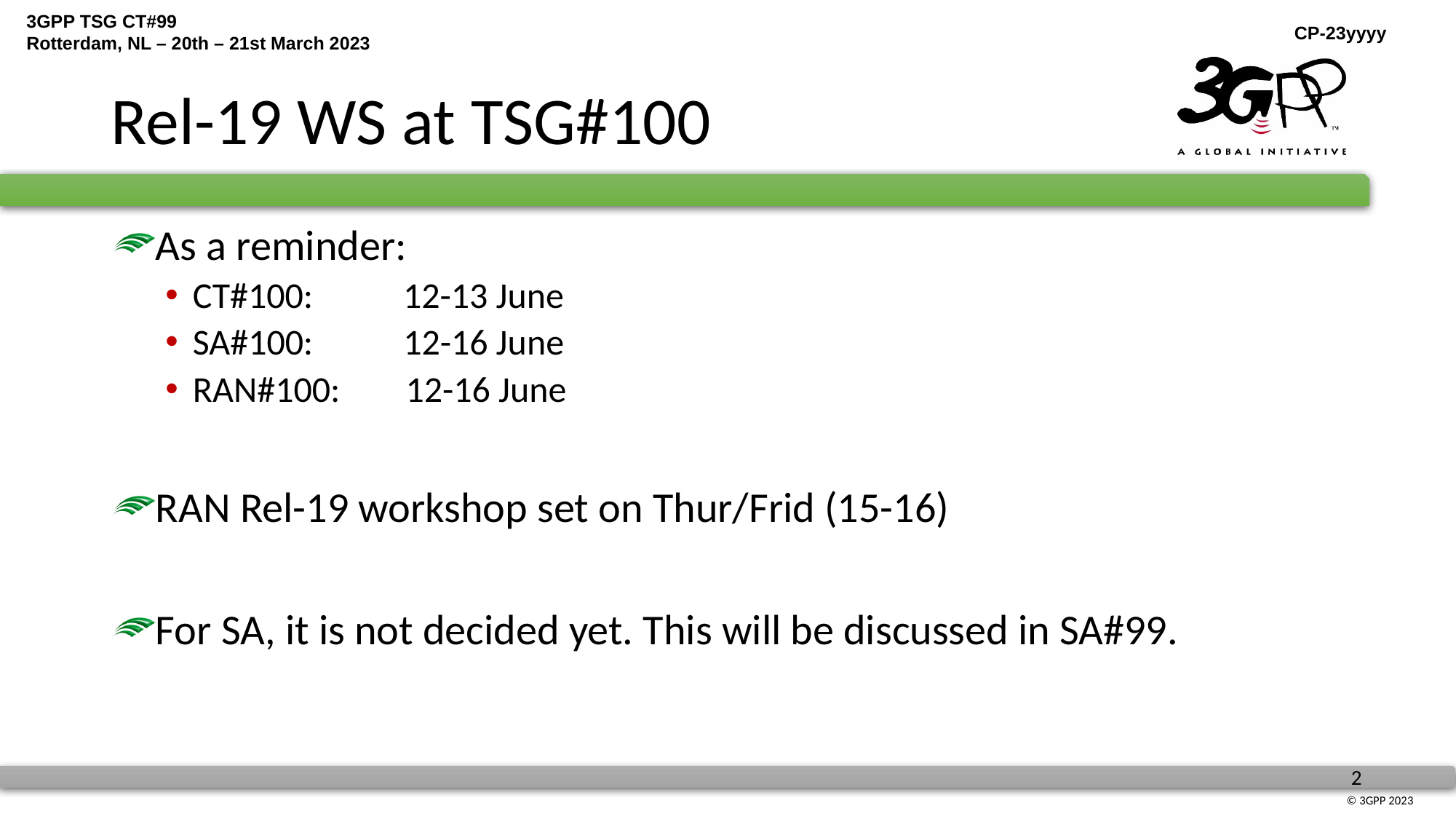

# Rel-19 WS at TSG#100
As a reminder:
CT#100:           12-13 June
SA#100:           12-16 June
RAN#100:        12-16 June

RAN Rel-19 workshop set on Thur/Frid (15-16)

For SA, it is not decided yet. This will be discussed in SA#99.